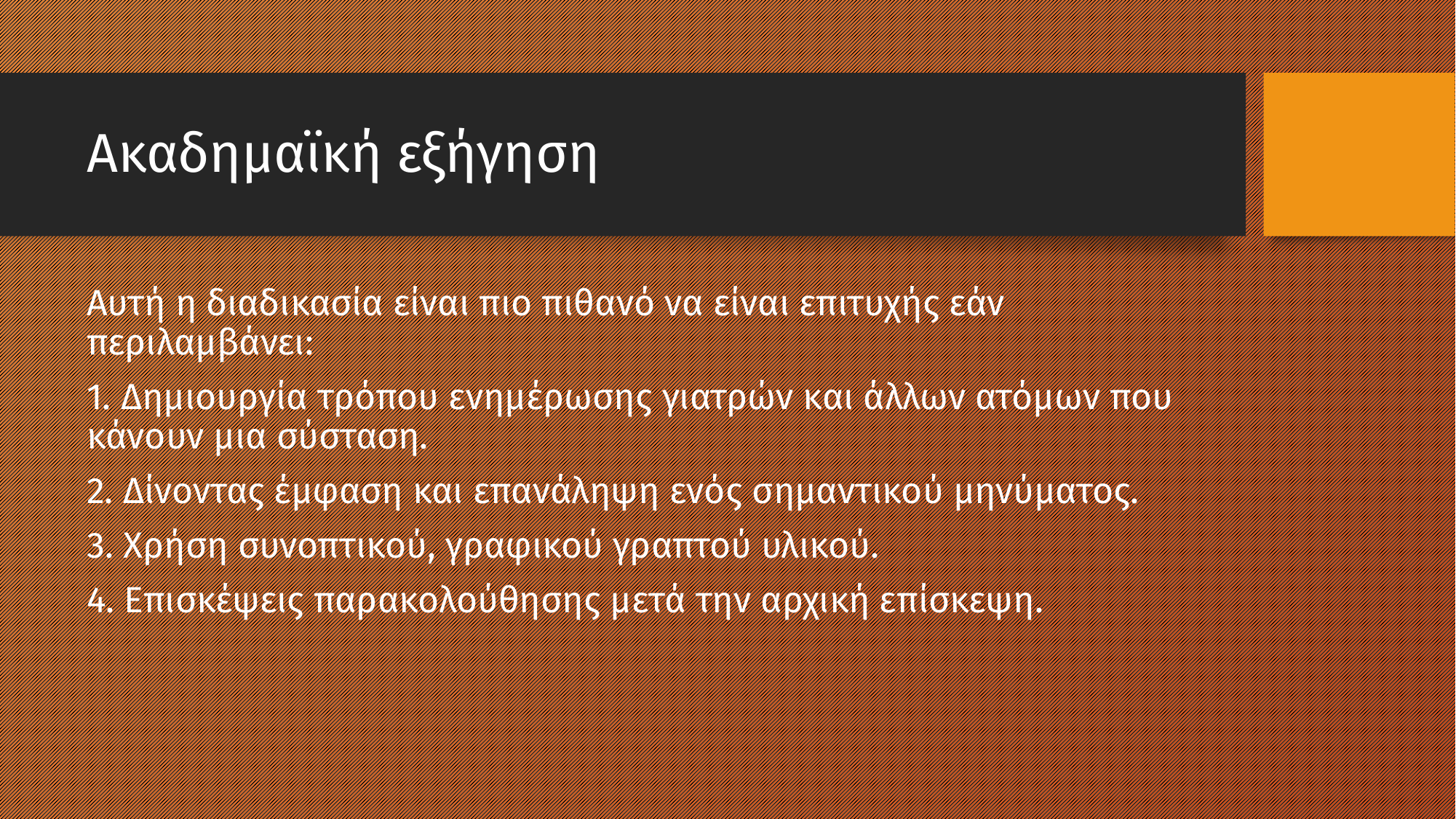

# Ακαδημαϊκή εξήγηση
Αυτή η διαδικασία είναι πιο πιθανό να είναι επιτυχής εάν περιλαμβάνει:
1. Δημιουργία τρόπου ενημέρωσης γιατρών και άλλων ατόμων που κάνουν μια σύσταση.
2. Δίνοντας έμφαση και επανάληψη ενός σημαντικού μηνύματος.
3. Χρήση συνοπτικού, γραφικού γραπτού υλικού.
4. Επισκέψεις παρακολούθησης μετά την αρχική επίσκεψη.